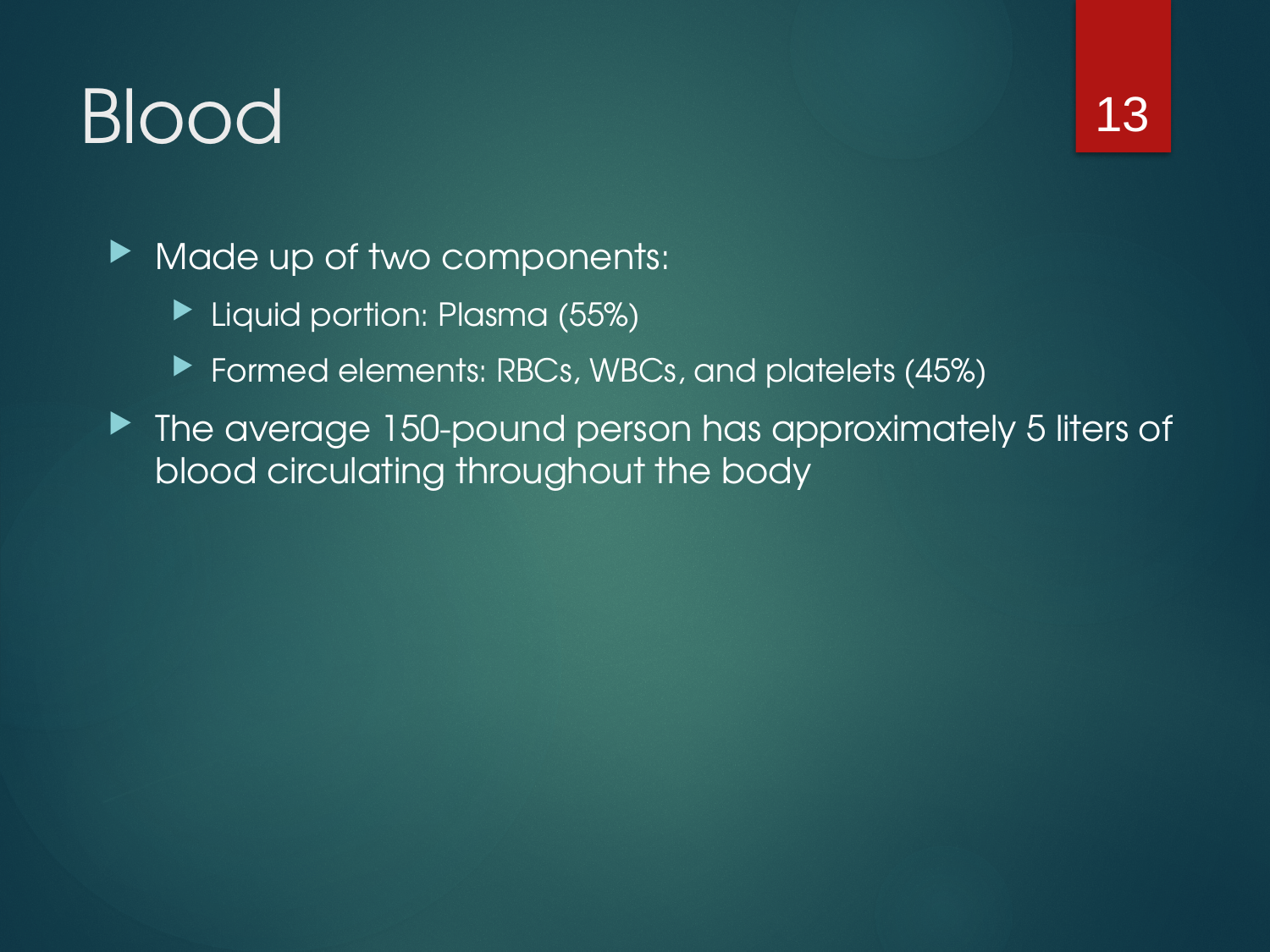

13
# Blood
Made up of two components:
Liquid portion: Plasma (55%)
Formed elements: RBCs, WBCs, and platelets (45%)
The average 150-pound person has approximately 5 liters of blood circulating throughout the body